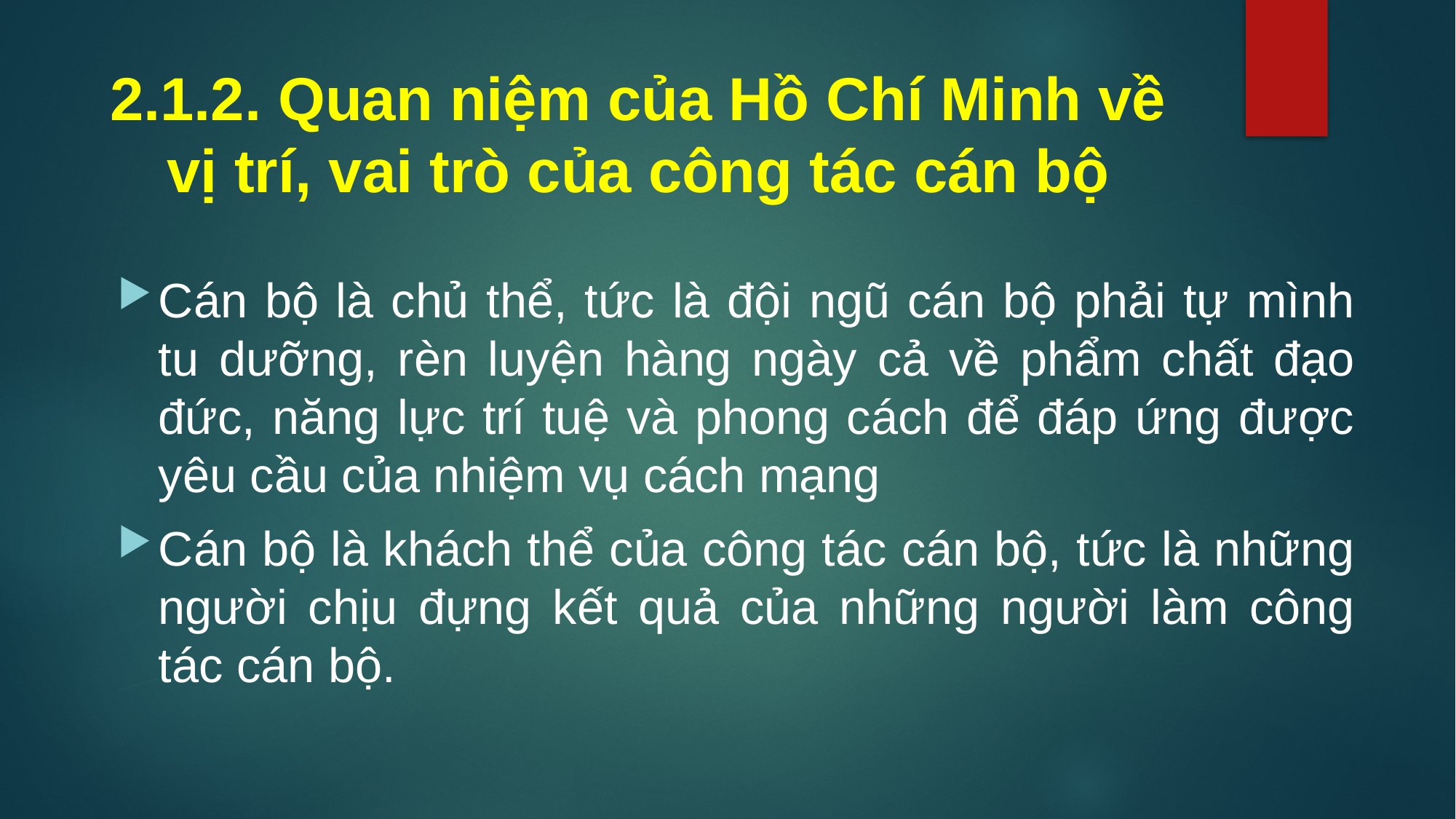

# 2.1.2. Quan niệm của Hồ Chí Minh về vị trí, vai trò của công tác cán bộ
Cán bộ là chủ thể, tức là đội ngũ cán bộ phải tự mình tu dưỡng, rèn luyện hàng ngày cả về phẩm chất đạo đức, năng lực trí tuệ và phong cách để đáp ứng được yêu cầu của nhiệm vụ cách mạng
Cán bộ là khách thể của công tác cán bộ, tức là những người chịu đựng kết quả của những người làm công tác cán bộ.